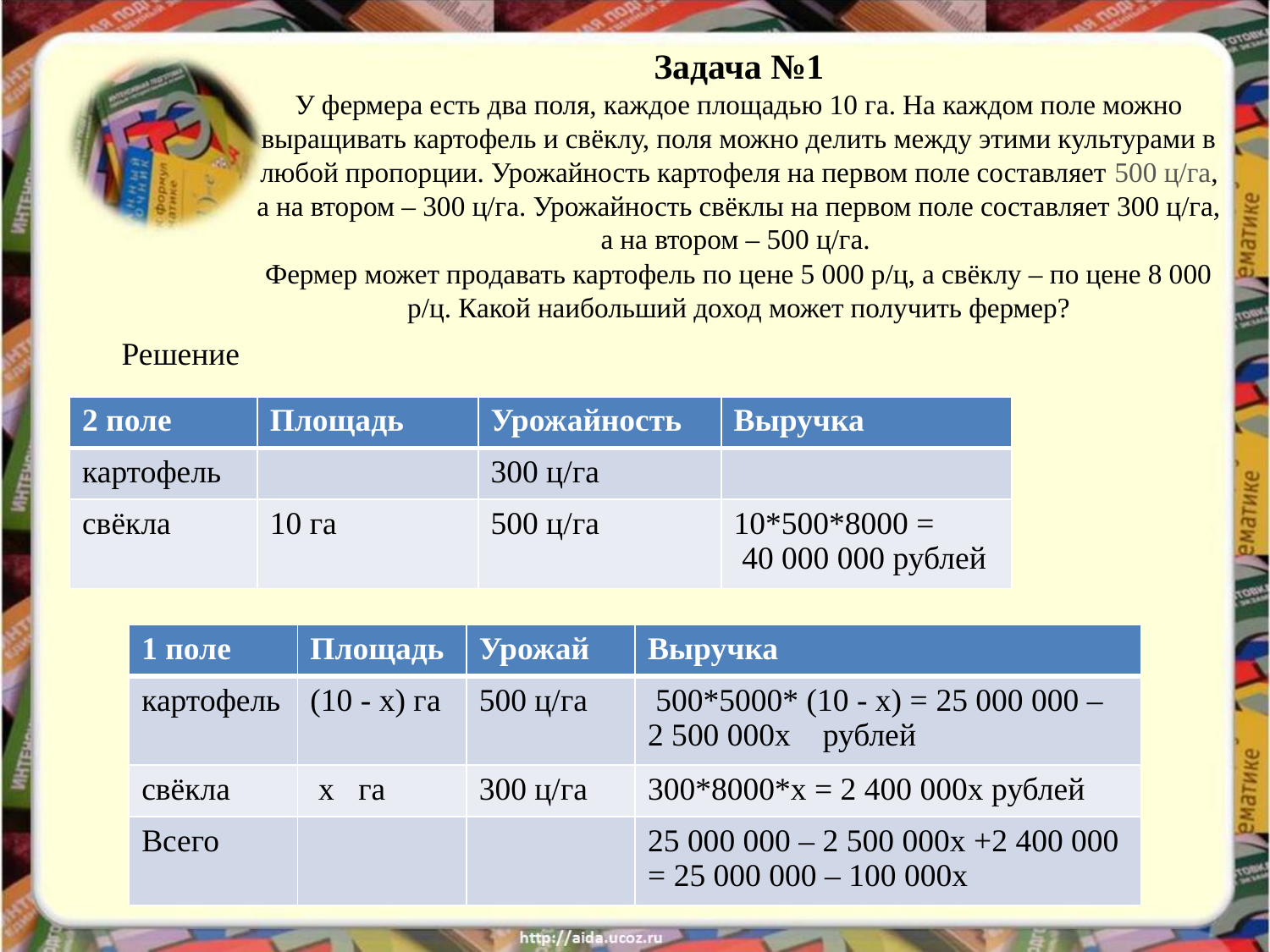

# Задача №1 У фермера есть два поля, каждое площадью 10 га. На каждом поле можно выращивать картофель и свёклу, поля можно делить между этими культурами в любой пропорции. Урожайность картофеля на первом поле составляет 500 ц/га, а на втором – 300 ц/га. Урожайность свёклы на первом поле составляет 300 ц/га, а на втором – 500 ц/га. Фермер может продавать картофель по цене 5 000 р/ц, а свёклу – по цене 8 000 р/ц. Какой наибольший доход может получить фермер?
Решение
| 2 поле | Площадь | Урожайность | Выручка |
| --- | --- | --- | --- |
| картофель |  | 300 ц/га |  |
| свёкла | 10 га | 500 ц/га | 10\*500\*8000 = 40 000 000 рублей |

| 1 поле | Площадь | Урожай | Выручка |
| --- | --- | --- | --- |
| картофель | (10 - х) га | 500 ц/га | 500\*5000\* (10 - х) = 25 000 000 – 2 500 000х рублей |
| свёкла | х га | 300 ц/га | 300\*8000\*х = 2 400 000х рублей |
| Всего |  |  | 25 000 000 – 2 500 000х +2 400 000 = 25 000 000 – 100 000х |